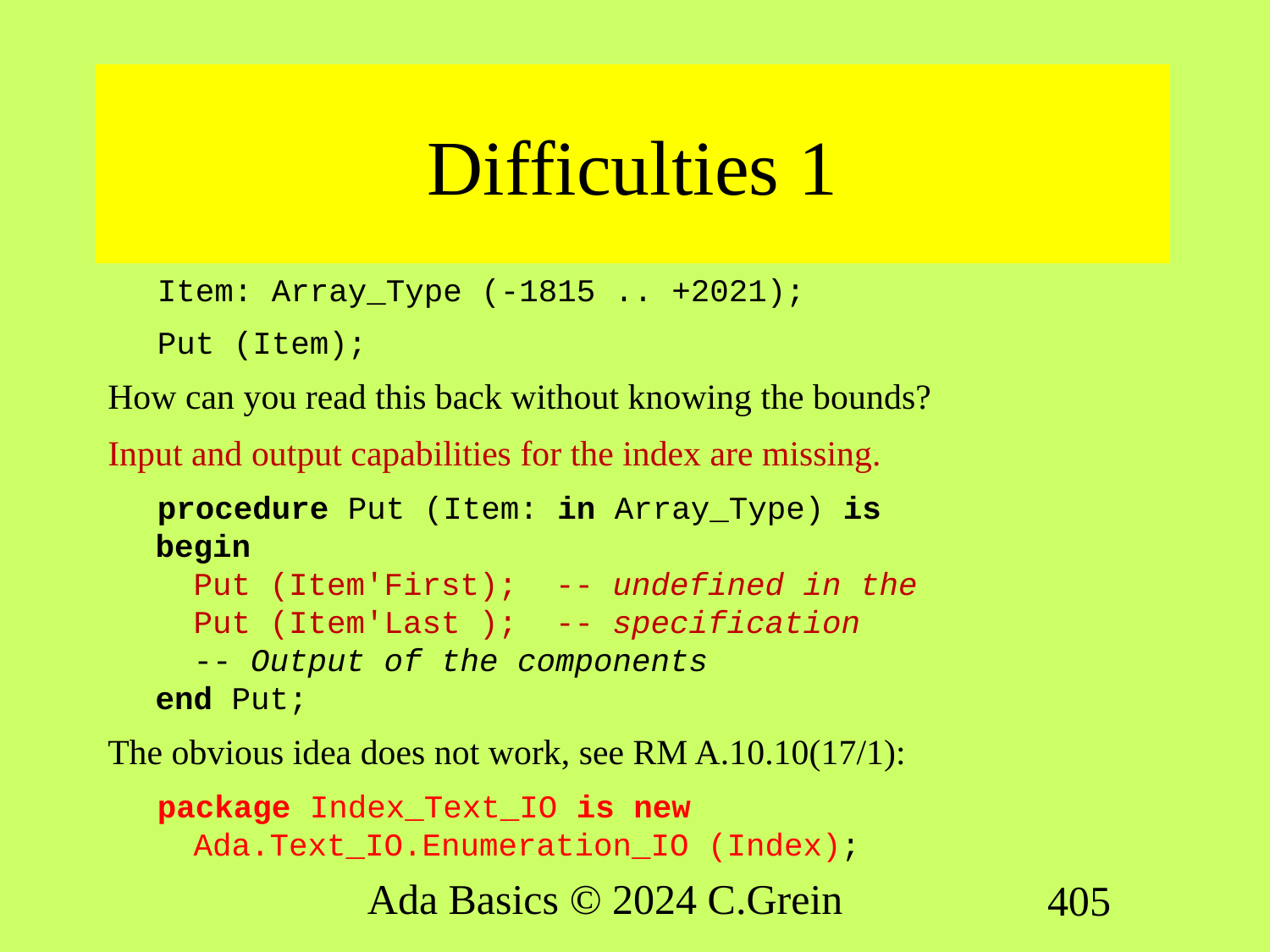

# Difficulties 1
Item: Array_Type (-1815 .. +2021);
Put (Item);
How can you read this back without knowing the bounds?
Input and output capabilities for the index are missing.
procedure Put (Item: in Array_Type) is
begin
  Put (Item'First);  -- undefined in the
  Put (Item'Last );  -- specification
  -- Output of the components
end Put;
The obvious idea does not work, see RM A.10.10(17/1):
package Index_Text_IO is new
  Ada.Text_IO.Enumeration_IO (Index);
Ada Basics © 2024 C.Grein
405